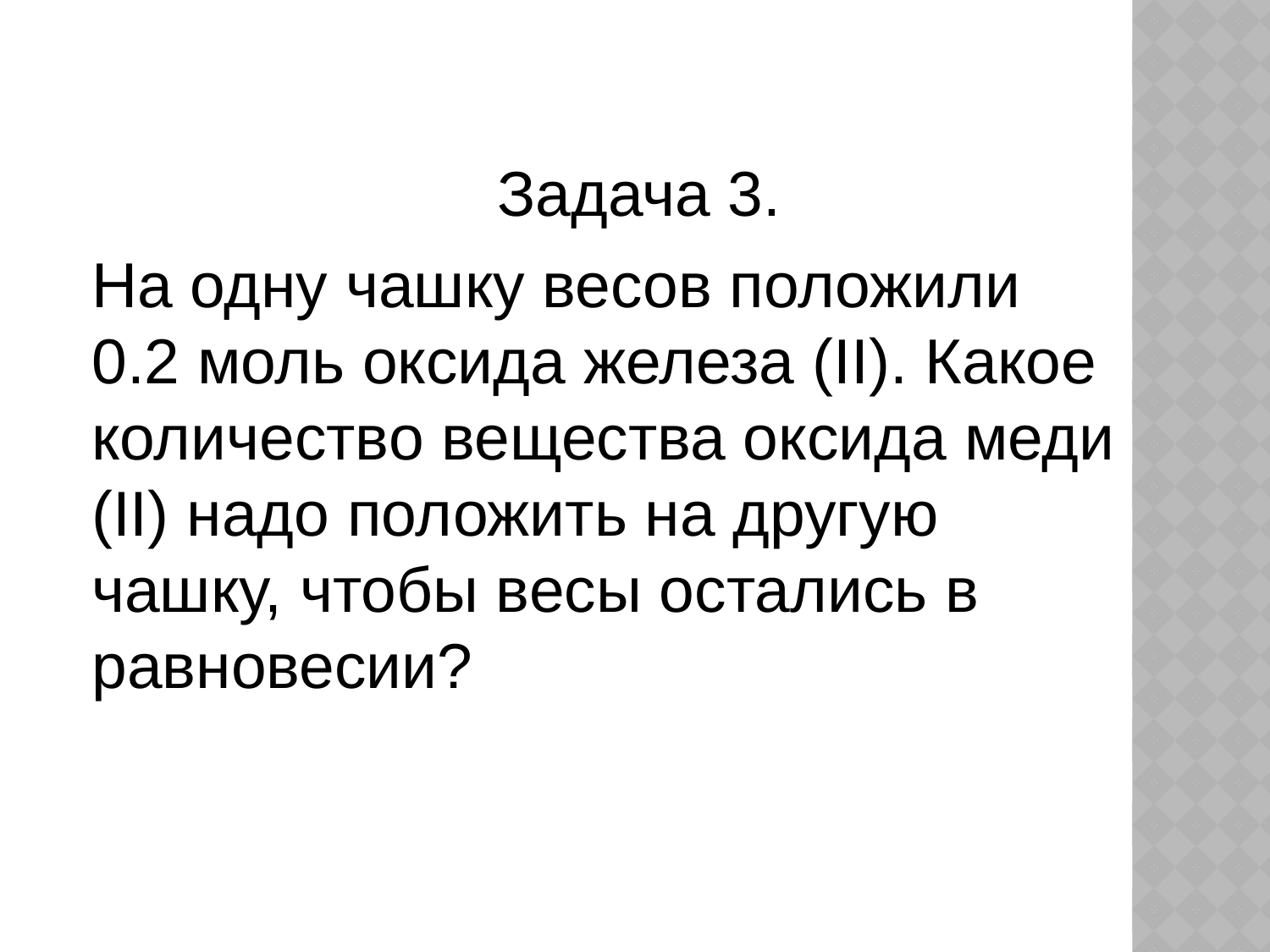

Задача 3.
На одну чашку весов положили 0.2 моль оксида железа (II). Какое количество вещества оксида меди (II) надо положить на другую чашку, чтобы весы остались в равновесии?